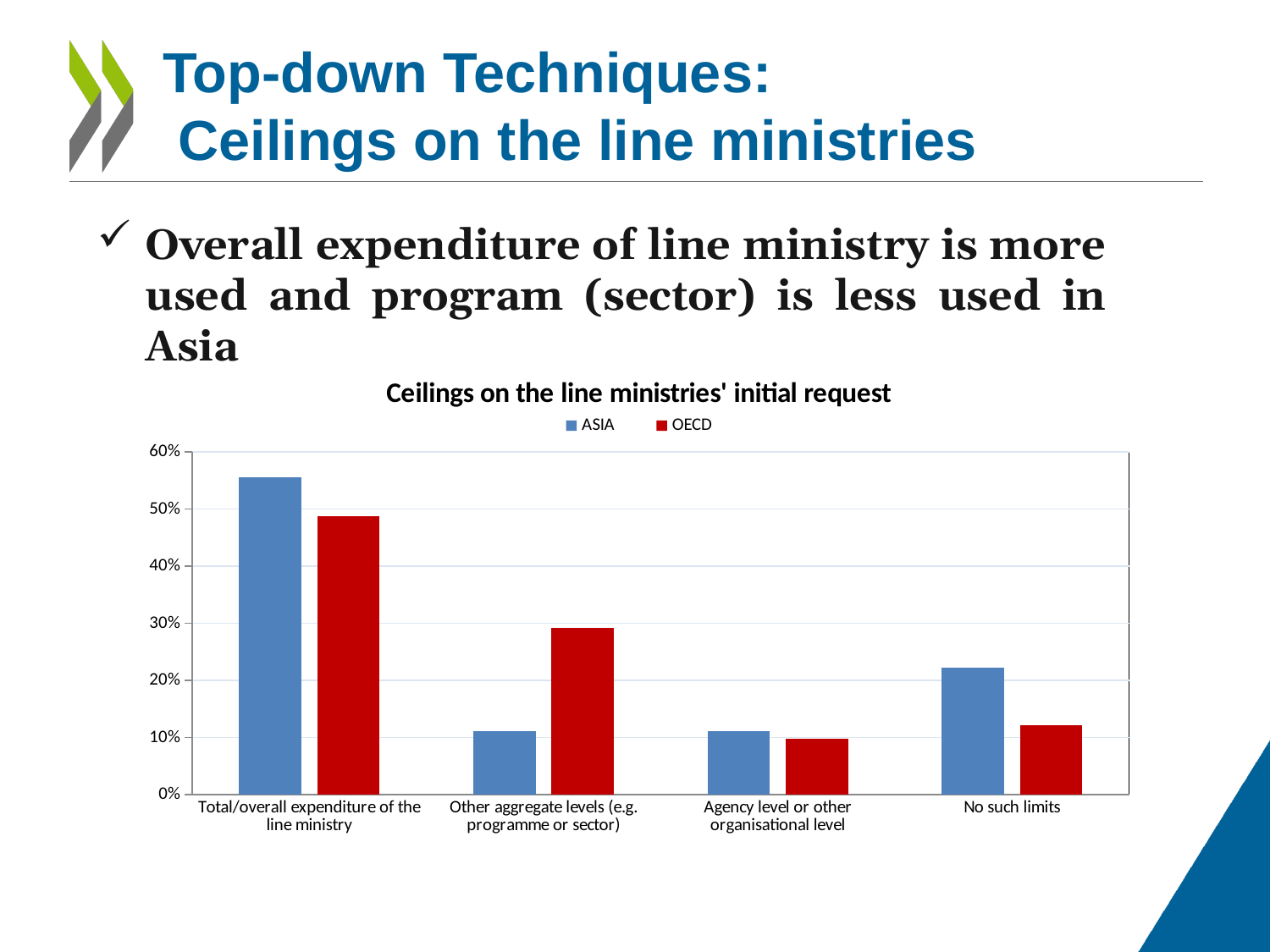

# Top-down Techniques: Ceilings on the line ministries
Overall expenditure of line ministry is more used and program (sector) is less used in Asia

### Chart: Ceilings on the line ministries' initial request

| Category | ASIA | OECD |
|---|---|---|
| Total/overall expenditure of the line ministry | 0.5555555555555556 | 0.4878048780487805 |
| Other aggregate levels (e.g. programme or sector) | 0.1111111111111111 | 0.2926829268292683 |
| Agency level or other organisational level | 0.1111111111111111 | 0.0975609756097561 |
| No such limits | 0.2222222222222222 | 0.12195121951219512 |